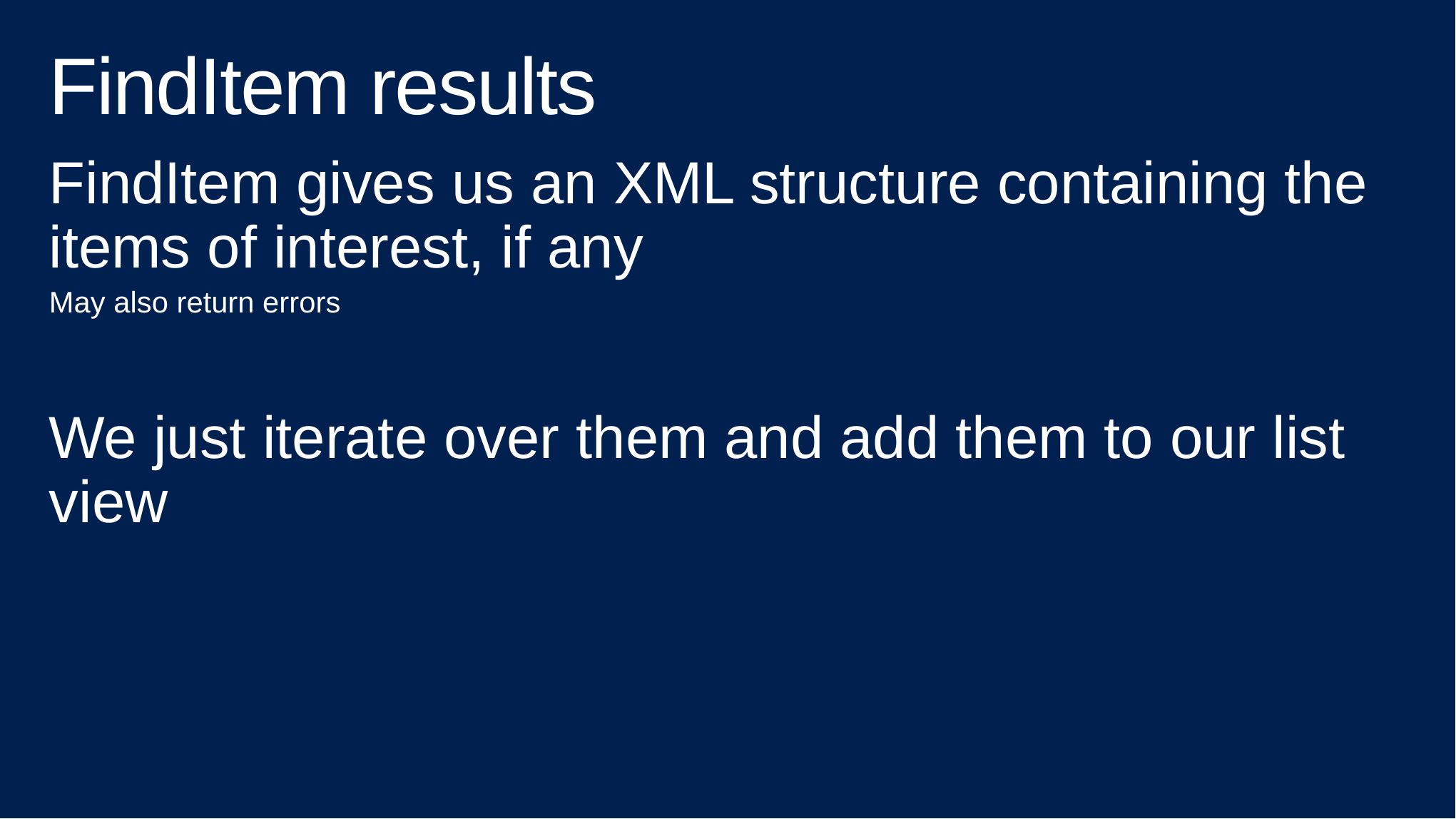

# FindItem results
FindItem gives us an XML structure containing the items of interest, if any
May also return errors

We just iterate over them and add them to our list view